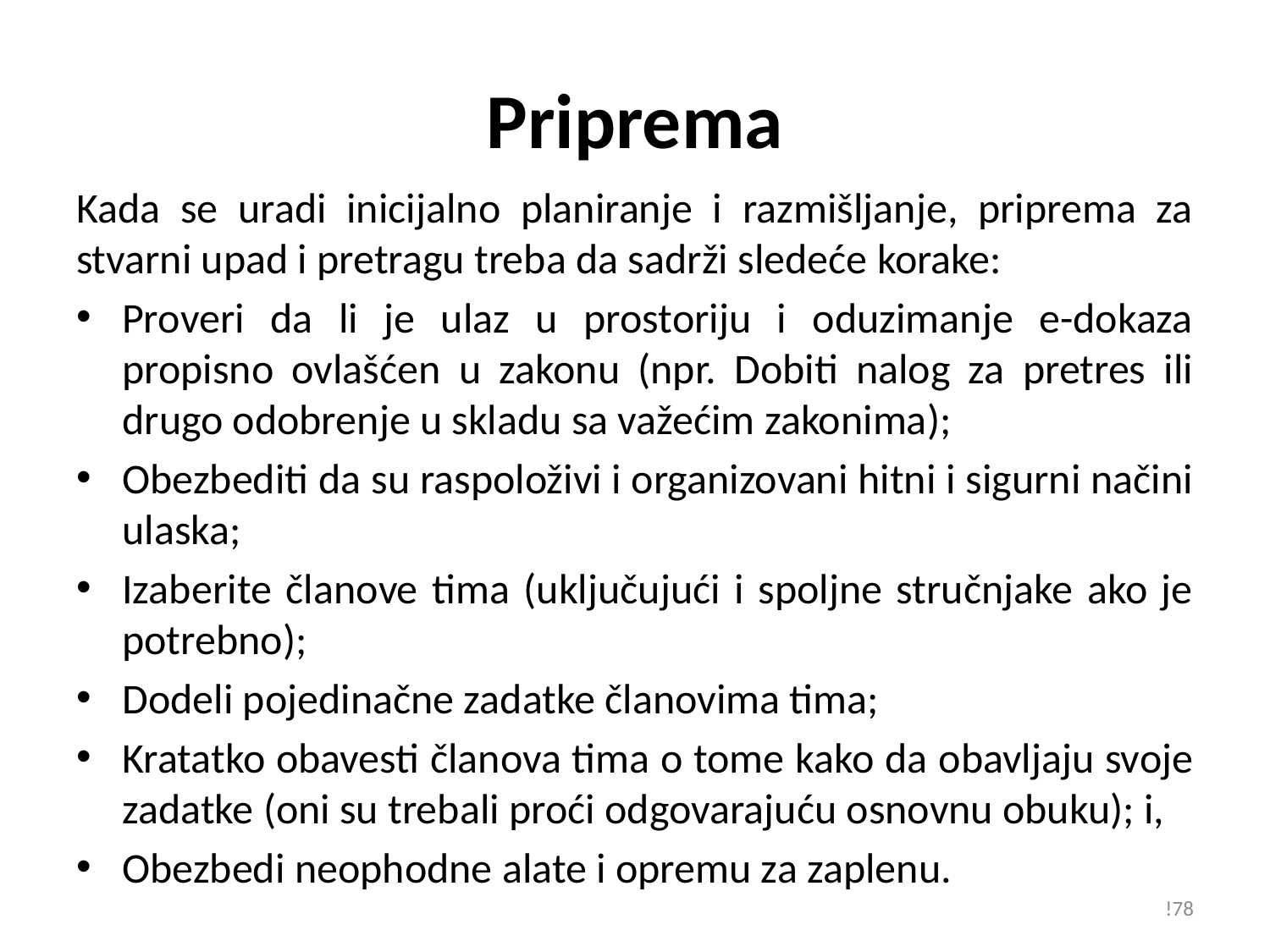

# Priprema
Kada se uradi inicijalno planiranje i razmišljanje, priprema za stvarni upad i pretragu treba da sadrži sledeće korake:
Proveri da li je ulaz u prostoriju i oduzimanje e-dokaza propisno ovlašćen u zakonu (npr. Dobiti nalog za pretres ili drugo odobrenje u skladu sa važećim zakonima);
Obezbediti da su raspoloživi i organizovani hitni i sigurni načini ulaska;
Izaberite članove tima (uključujući i spoljne stručnjake ako je potrebno);
Dodeli pojedinačne zadatke članovima tima;
Kratatko obavesti članova tima o tome kako da obavljaju svoje zadatke (oni su trebali proći odgovarajuću osnovnu obuku); i,
Obezbedi neophodne alate i opremu za zaplenu.

!78